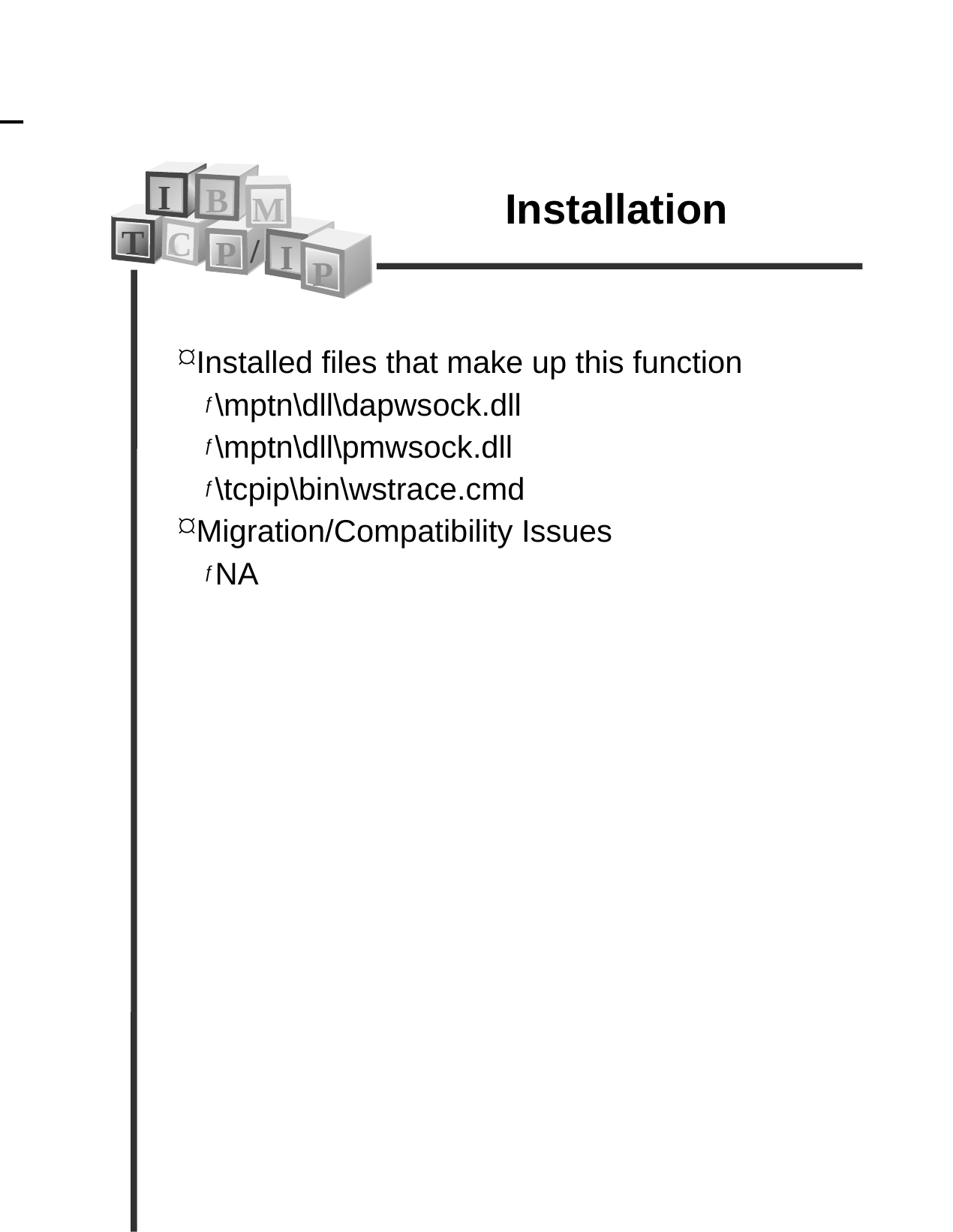

Installation

I

B

M

T
C

/

P

I

P

Installed files that make up this function
\mptn\dll\dapwsock.dll
\mptn\dll\pmwsock.dll
\tcpip\bin\wstrace.cmd
Migration/Compatibility Issues
NA